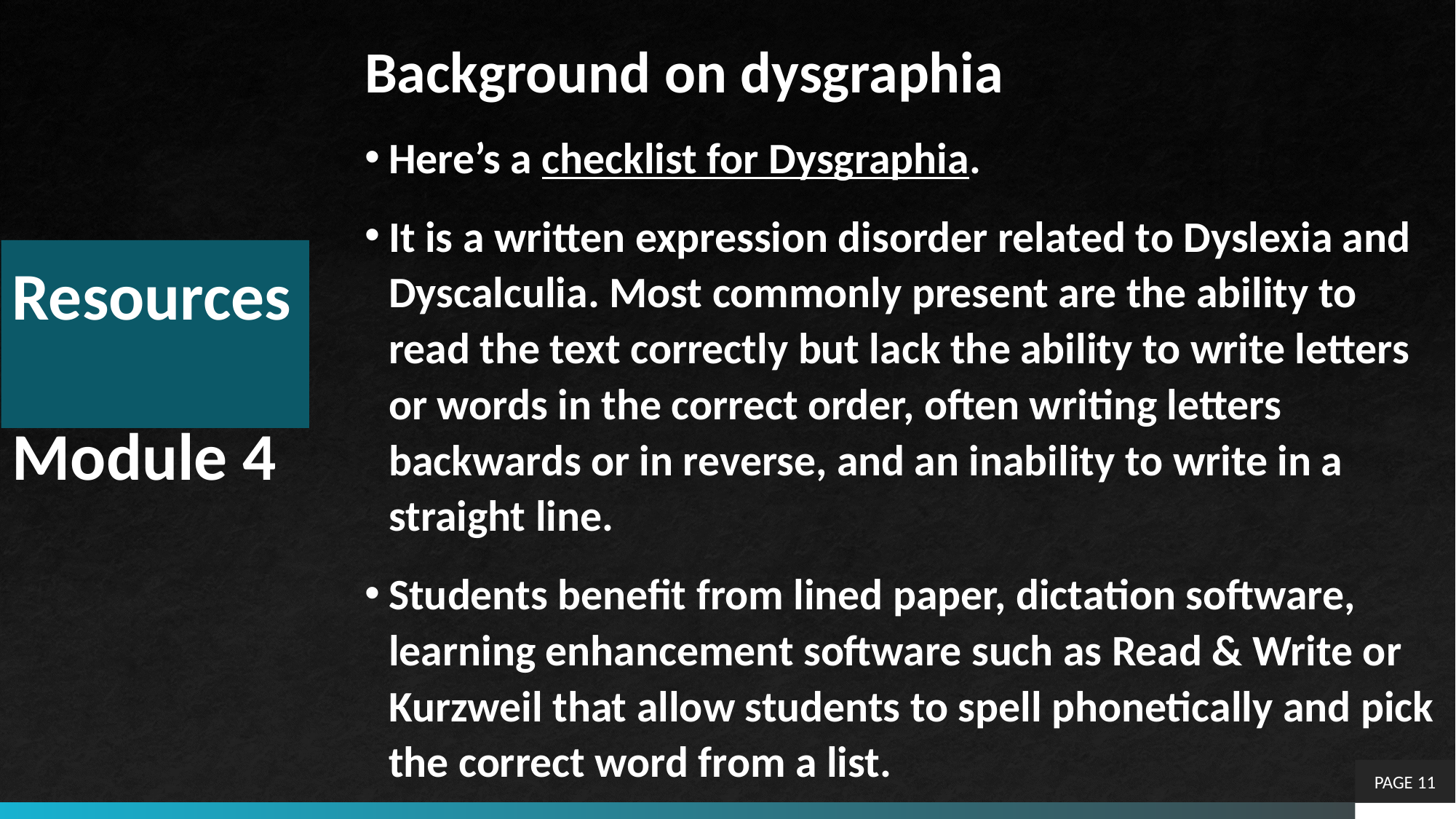

Background on dysgraphia
Here’s a checklist for Dysgraphia.
It is a written expression disorder related to Dyslexia and Dyscalculia. Most commonly present are the ability to read the text correctly but lack the ability to write letters or words in the correct order, often writing letters backwards or in reverse, and an inability to write in a straight line.
Students benefit from lined paper, dictation software, learning enhancement software such as Read & Write or Kurzweil that allow students to spell phonetically and pick the correct word from a list.
# Resources Module 4
PAGE 11